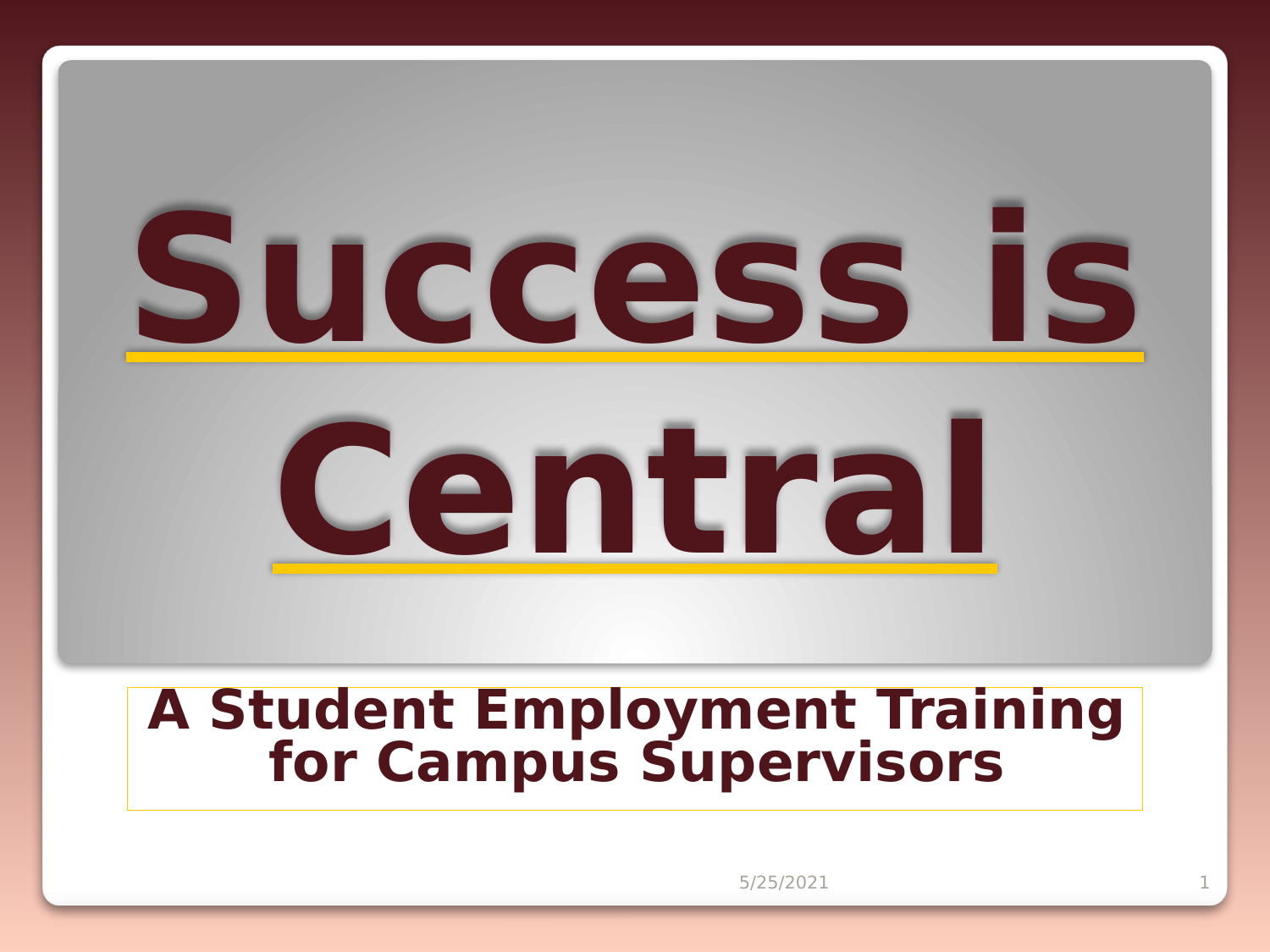

Success is Central
A Student Employment Training for Campus Supervisors
5/25/2021
1